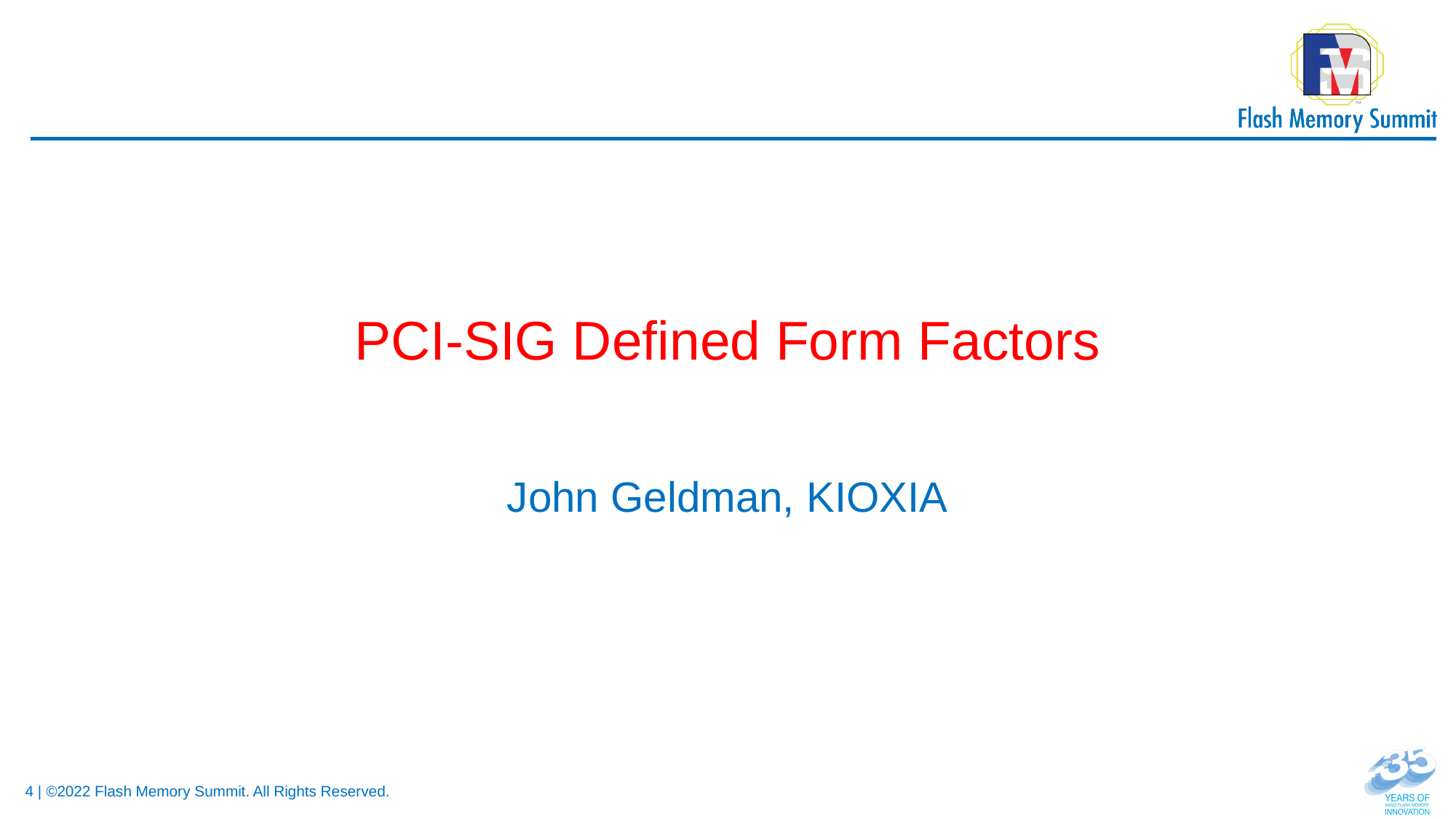

# PCI-SIG Defined Form Factors
John Geldman, KIOXIA